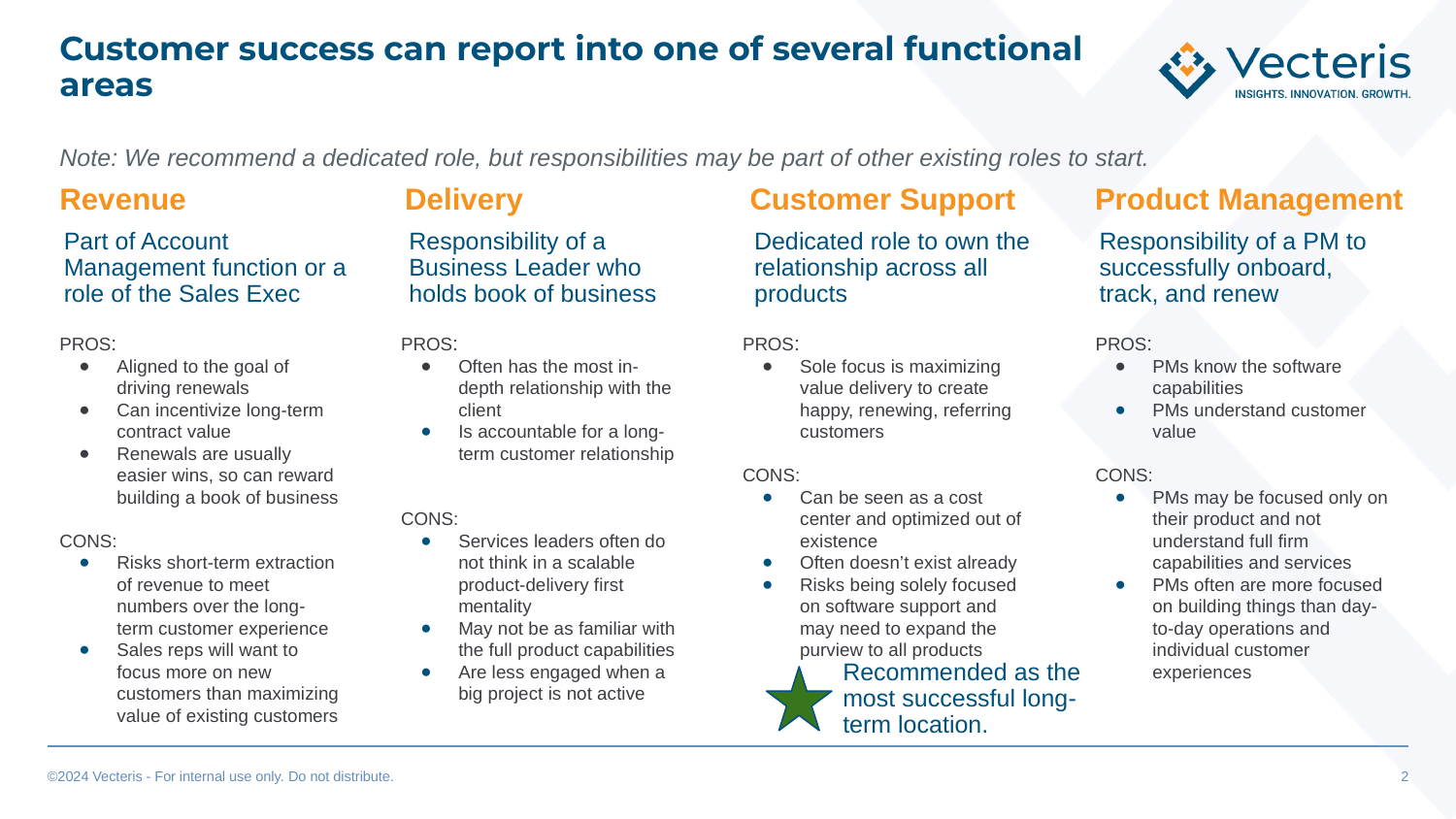

# Customer success can report into one of several functional areas
Note: We recommend a dedicated role, but responsibilities may be part of other existing roles to start.
Revenue
Delivery
Customer Support
Product Management
Part of Account Management function or a role of the Sales Exec
Responsibility of a Business Leader who holds book of business
Dedicated role to own the relationship across all products
Responsibility of a PM to successfully onboard, track, and renew
PROS:
Aligned to the goal of driving renewals
Can incentivize long-term contract value
Renewals are usually easier wins, so can reward building a book of business

CONS:
Risks short-term extraction of revenue to meet numbers over the long-term customer experience
Sales reps will want to focus more on new customers than maximizing value of existing customers
PROS:
Often has the most in-depth relationship with the client
Is accountable for a long-term customer relationship

CONS:
Services leaders often do not think in a scalable product-delivery first mentality
May not be as familiar with the full product capabilities
Are less engaged when a big project is not active
PROS:
Sole focus is maximizing value delivery to create happy, renewing, referring customers

CONS:
Can be seen as a cost center and optimized out of existence
Often doesn’t exist already
Risks being solely focused on software support and may need to expand the purview to all products

PROS:
PMs know the software capabilities
PMs understand customer value

CONS:
PMs may be focused only on their product and not understand full firm capabilities and services
PMs often are more focused on building things than day-to-day operations and individual customer experiences

Recommended as the most successful long-term location.